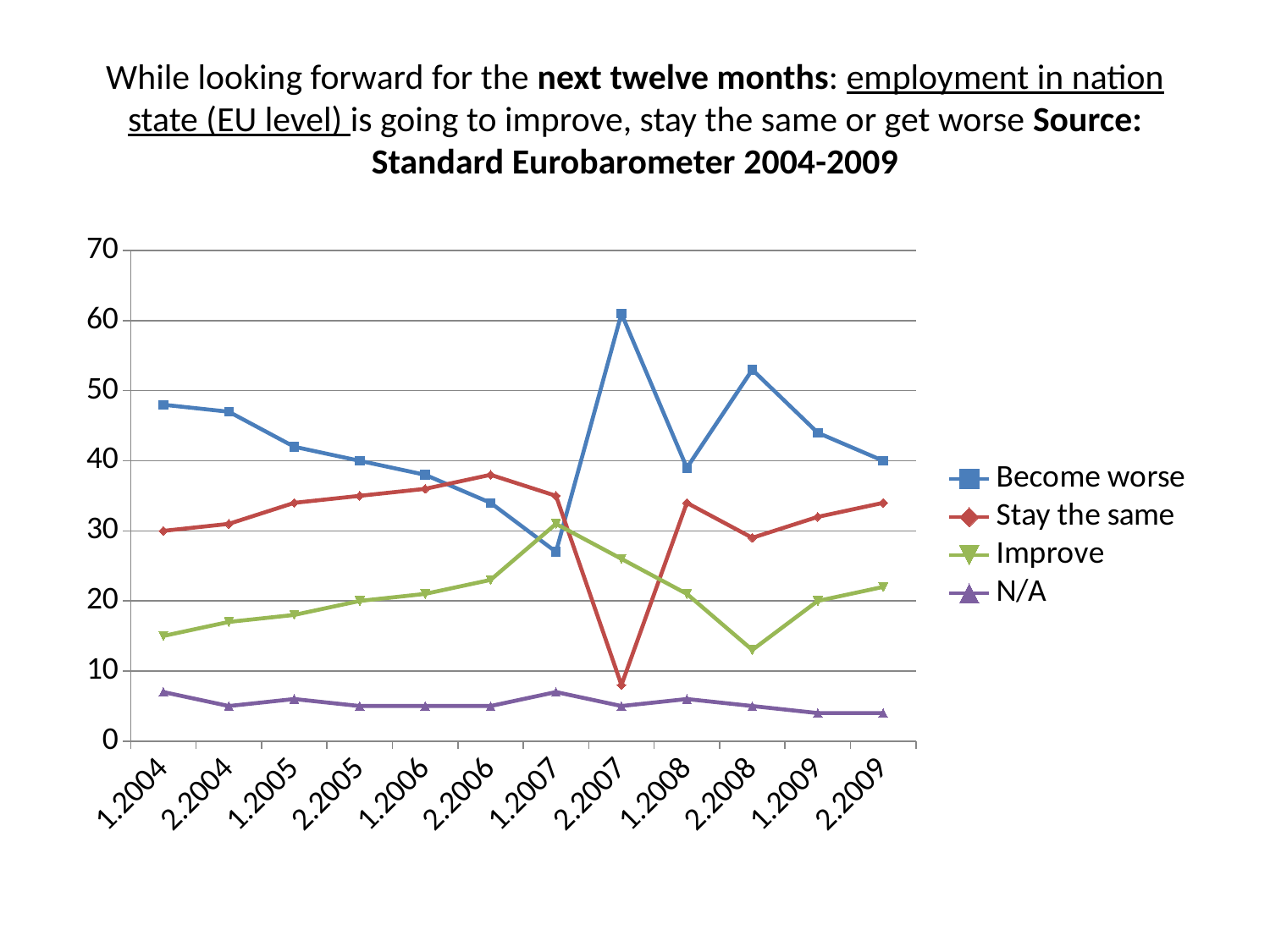

# While looking forward for the next twelve months: employment in nation state (EU level) is going to improve, stay the same or get worse Source: Standard Eurobarometer 2004-2009

### Chart

| Category | Become worse | Stay the same | Improve | N/A |
|---|---|---|---|---|
| 1.2003999999999968 | 48.0 | 30.0 | 15.0 | 7.0 |
| 2.2004000000000001 | 47.0 | 31.0 | 17.0 | 5.0 |
| 1.2004999999999968 | 42.0 | 34.0 | 18.0 | 6.0 |
| 2.2004999999999999 | 40.0 | 35.0 | 20.0 | 5.0 |
| 1.2005999999999968 | 38.0 | 36.0 | 21.0 | 5.0 |
| 2.2006000000000001 | 34.0 | 38.0 | 23.0 | 5.0 |
| 1.2006999999999968 | 27.0 | 35.0 | 31.0 | 7.0 |
| 2.2006999999999999 | 61.0 | 8.0 | 26.0 | 5.0 |
| 1.2007999999999968 | 39.0 | 34.0 | 21.0 | 6.0 |
| 2.2008000000000001 | 53.0 | 29.0 | 13.0 | 5.0 |
| 1.2008999999999967 | 44.0 | 32.0 | 20.0 | 4.0 |
| 2.2008999999999999 | 40.0 | 34.0 | 22.0 | 4.0 |